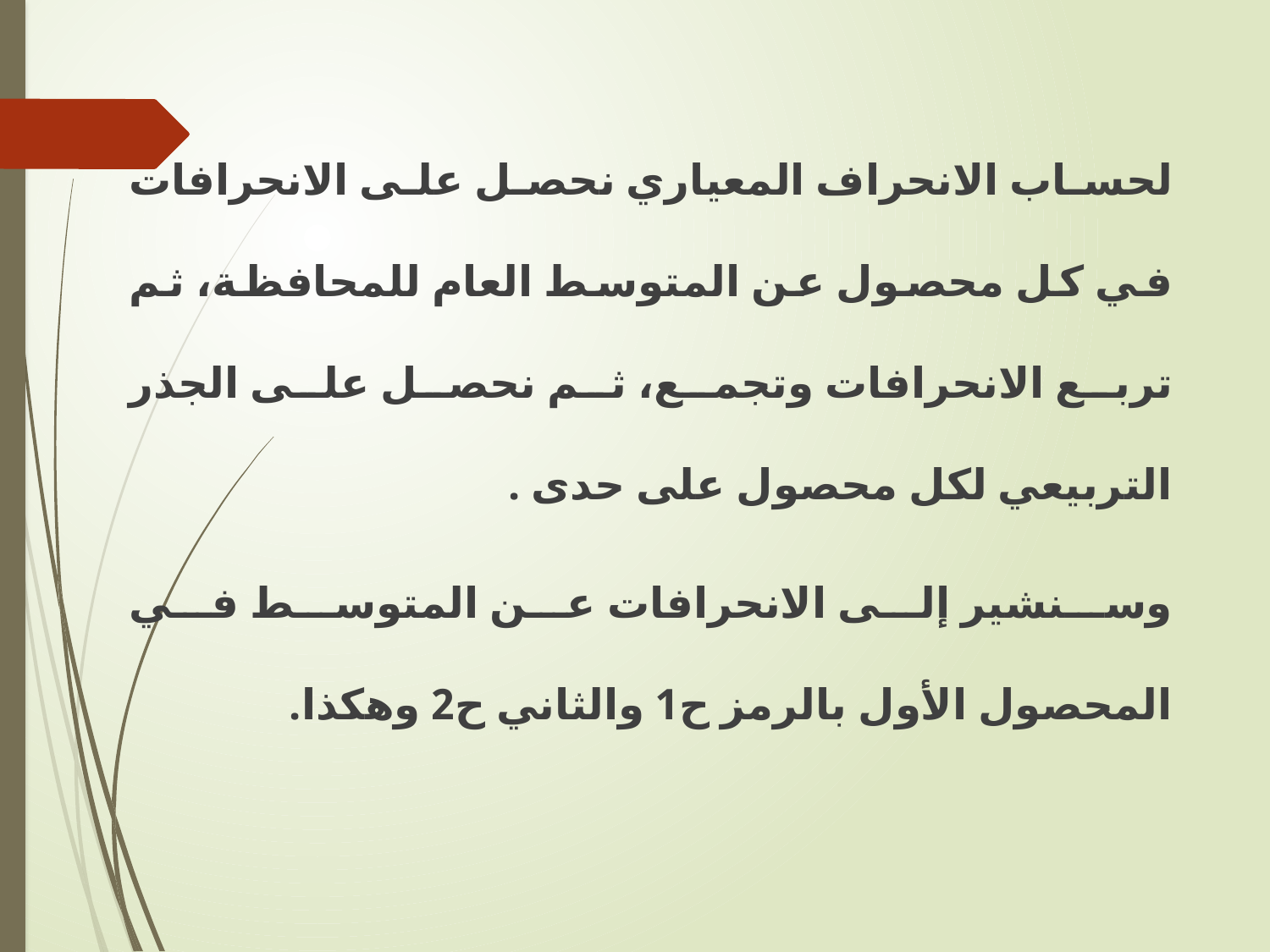

لحساب الانحراف المعياري نحصل على الانحرافات في كل محصول عن المتوسط العام للمحافظة، ثم تربع الانحرافات وتجمع، ثم نحصل على الجذر التربيعي لكل محصول على حدى .
وسنشير إلى الانحرافات عن المتوسط في المحصول الأول بالرمز ح1 والثاني ح2 وهكذا.